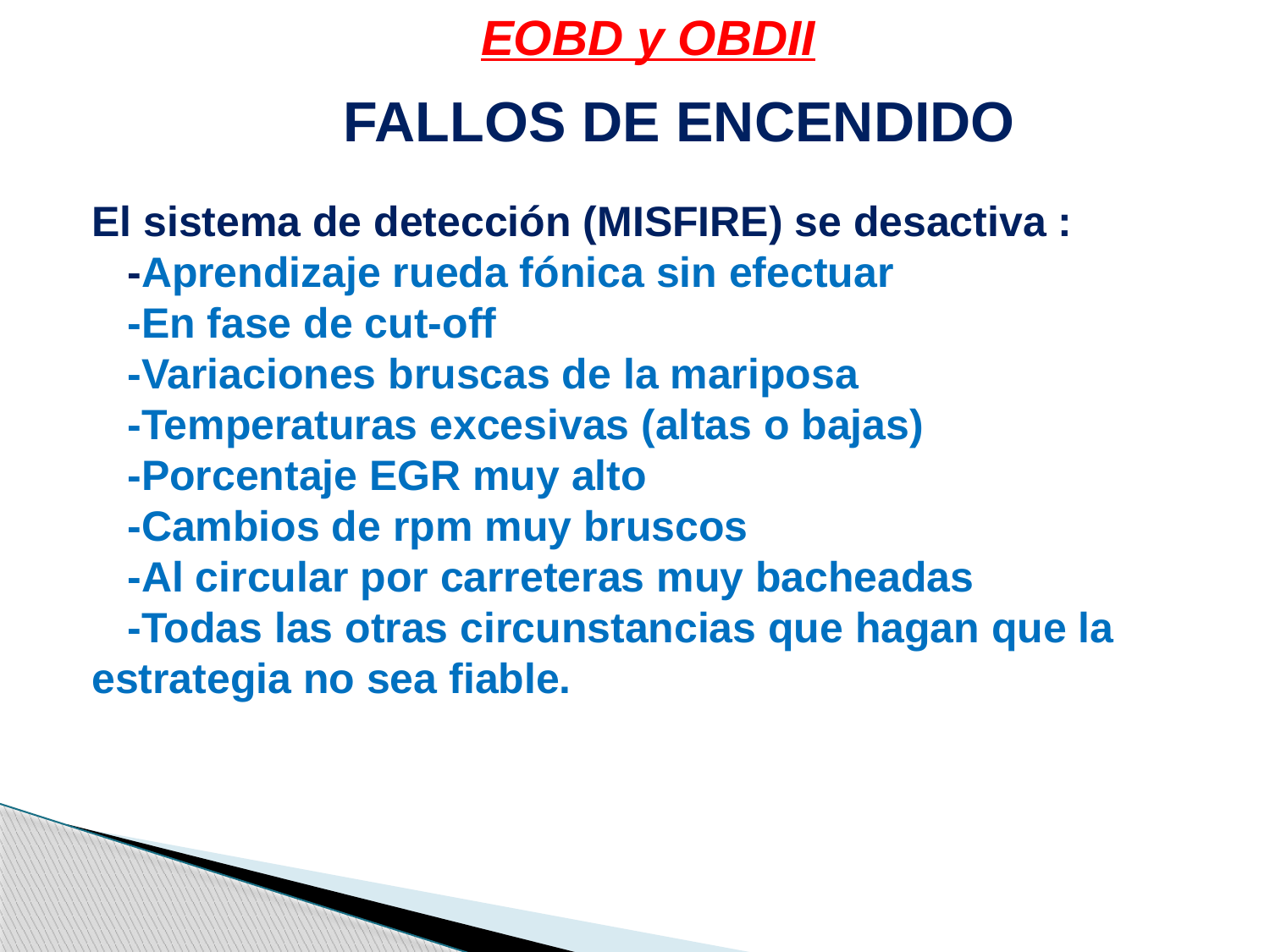

EOBD y OBDII
FALLOS DE ENCENDIDO
El sistema de detección (MISFIRE) se desactiva :
   -Aprendizaje rueda fónica sin efectuar
   -En fase de cut-off
   -Variaciones bruscas de la mariposa
   -Temperaturas excesivas (altas o bajas)
   -Porcentaje EGR muy alto
   -Cambios de rpm muy bruscos
   -Al circular por carreteras muy bacheadas
   -Todas las otras circunstancias que hagan que la       estrategia no sea fiable.